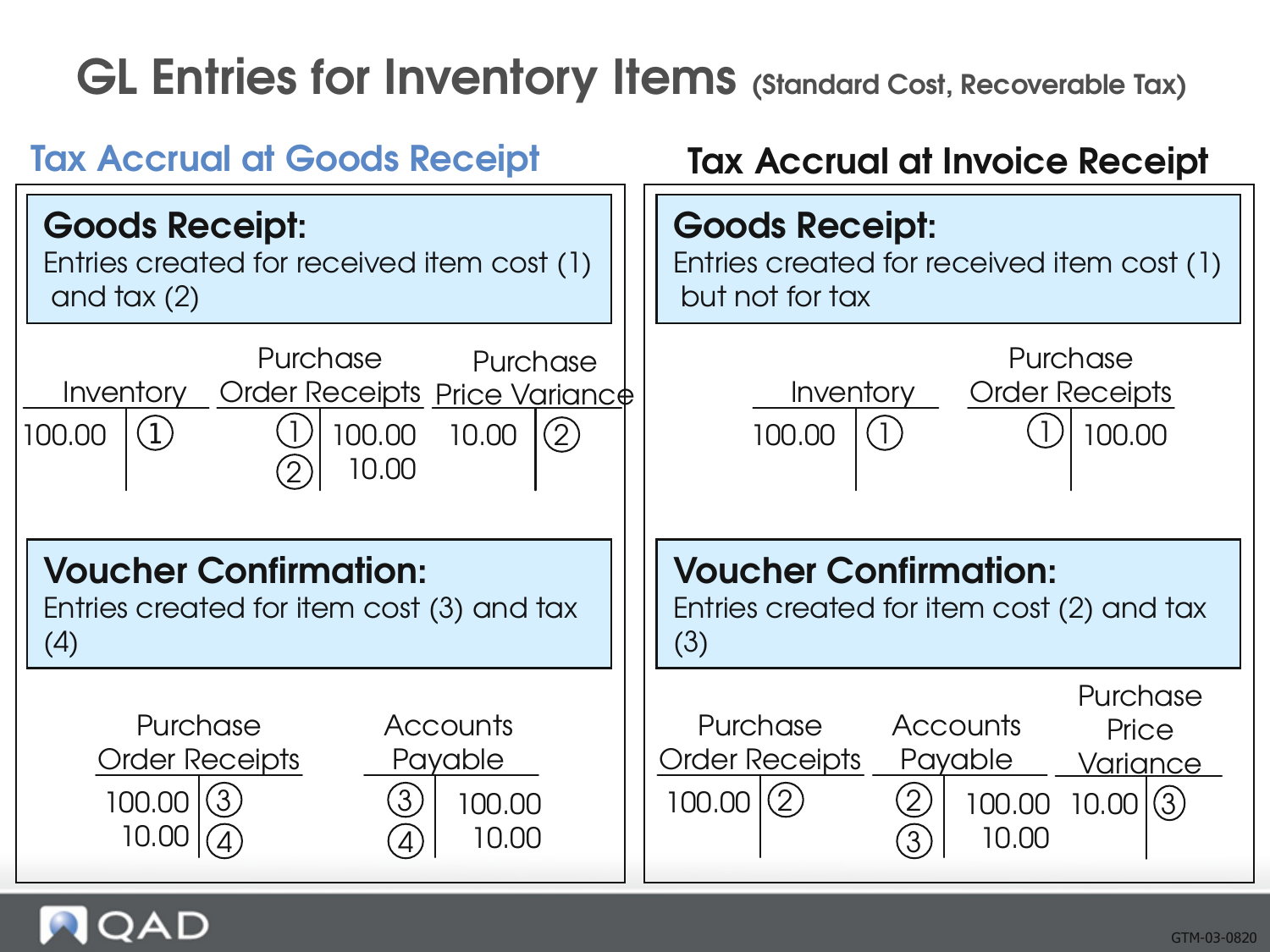

# GL Entries for Inventory Items (Standard Cost, Recoverable Tax)

Tax Accrual at Goods Receipt
Tax Accrual at Invoice Receipt

Goods Receipt:
Entries created for received item cost (1)  and tax (2)
Goods Receipt:
Entries created for received item cost (1)  but not for tax

Inventory

100.00
1
Purchase
Order Receipts

100.00
10.00
1
2
Inventory

100.00
1
Purchase
Order Receipts

100.00

1
Purchase
Price Variance

10.00
2

Voucher Confirmation:
Entries created for item cost (3) and tax (4)
Voucher Confirmation:
Entries created for item cost (2) and tax (3)
Purchase
Order Receipts

100.00
10.00
3
4
Accounts
Payable

100.00
10.00
3
4
Purchase
Order Receipts

100.00
2
Accounts
Payable

100.00
10.00
2
3
Purchase Price Variance

10.00
3
GTM-03-0820